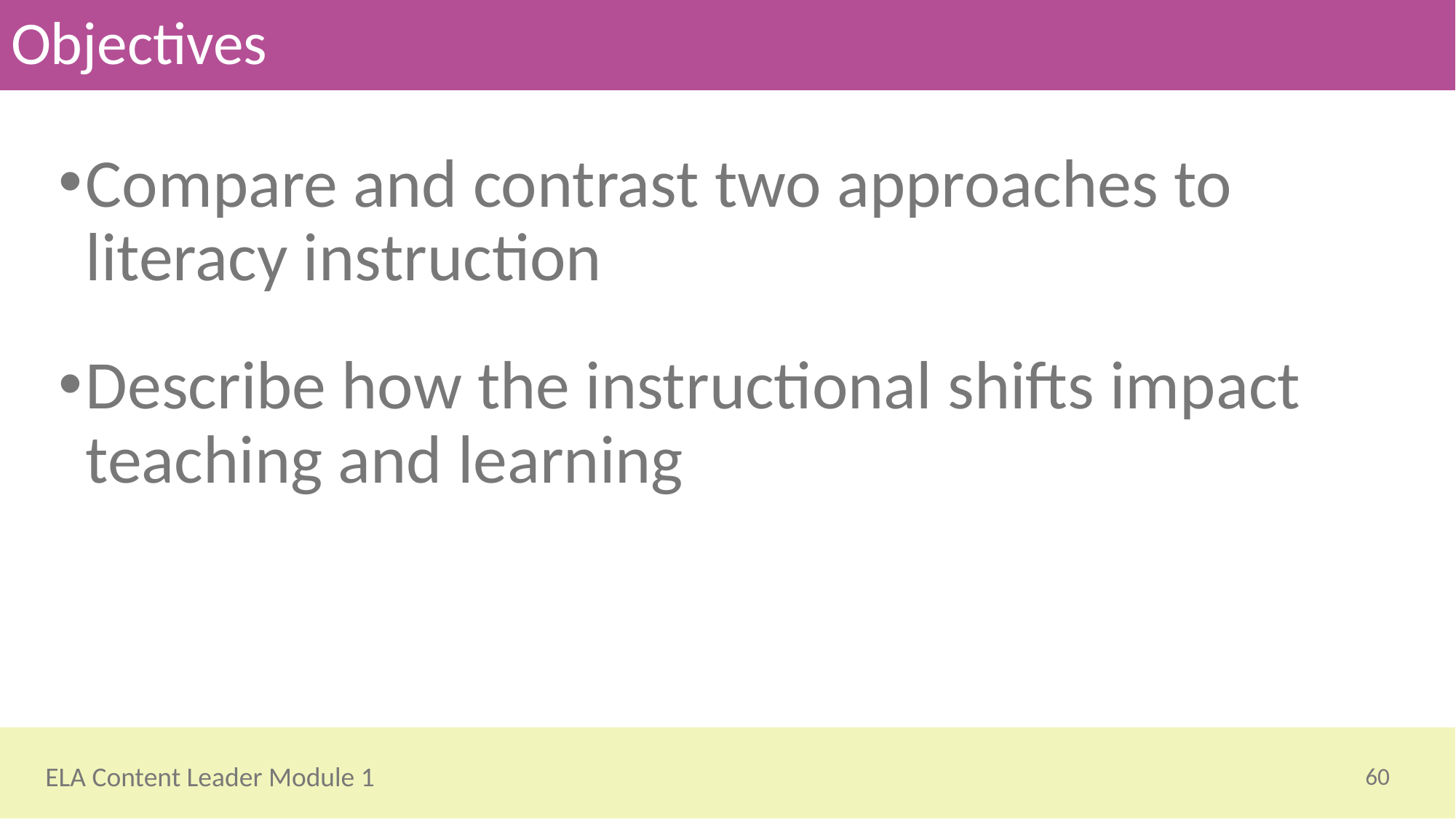

# Objectives
Compare and contrast two approaches to literacy instruction

Describe how the instructional shifts impact teaching and learning
60